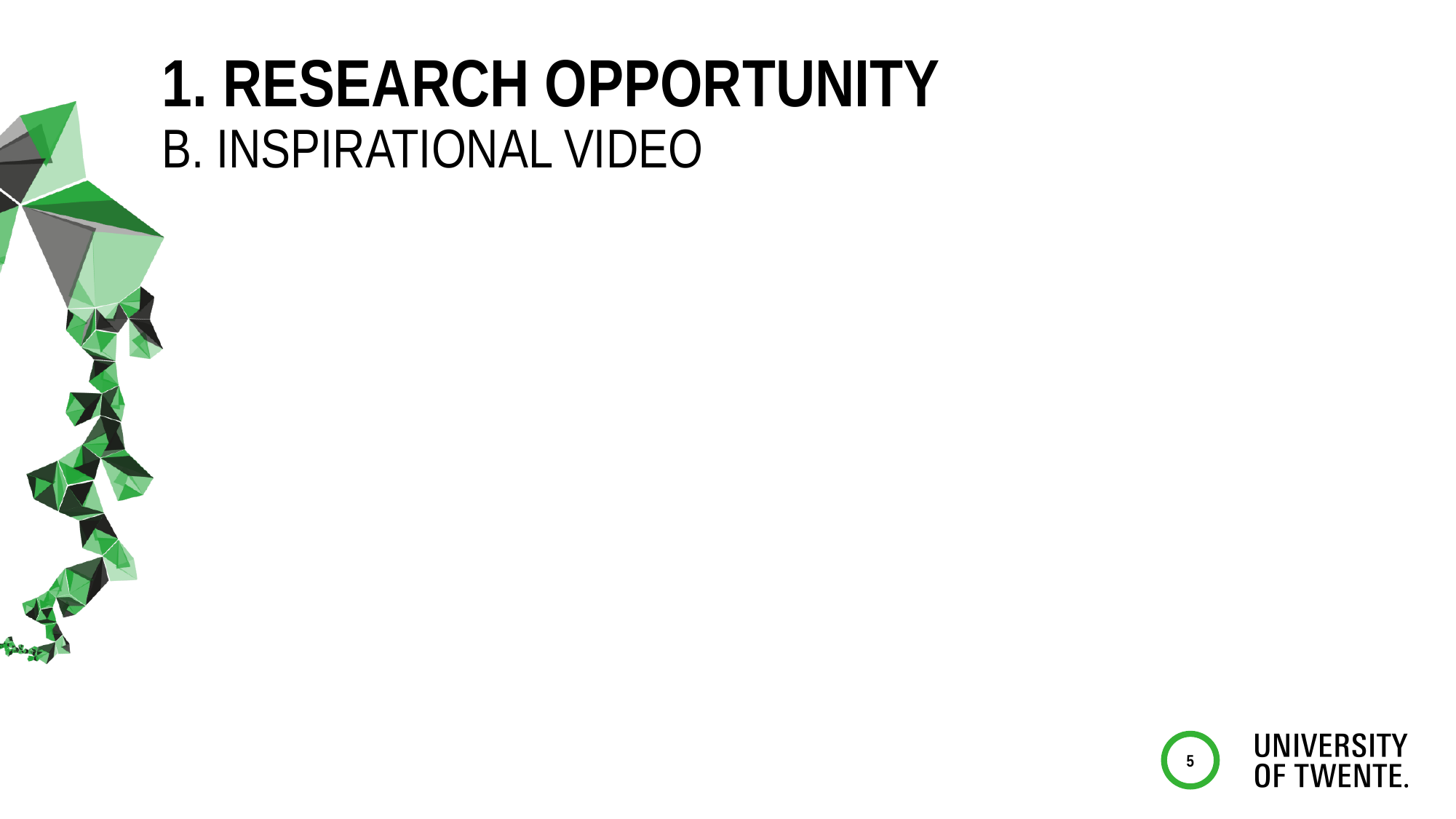

# 1. Research opportunity B. Inspirational video

5